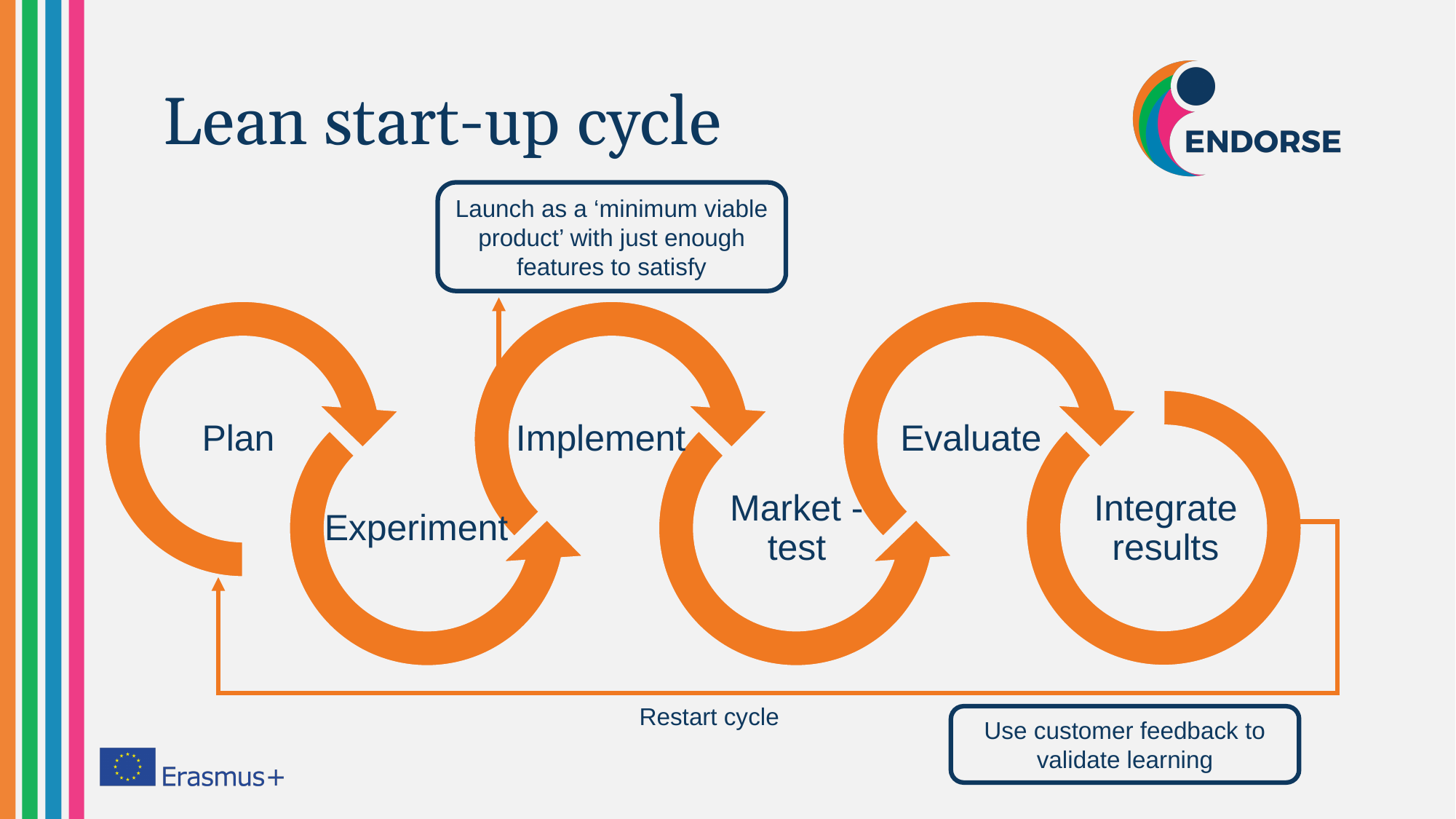

# Lean start-up cycle
Launch as a ‘minimum viable product’ with just enough features to satisfy

Plan
Implement
Evaluate
Experiment
Market - test
Integrate results
Restart cycle
Use customer feedback to validate learning